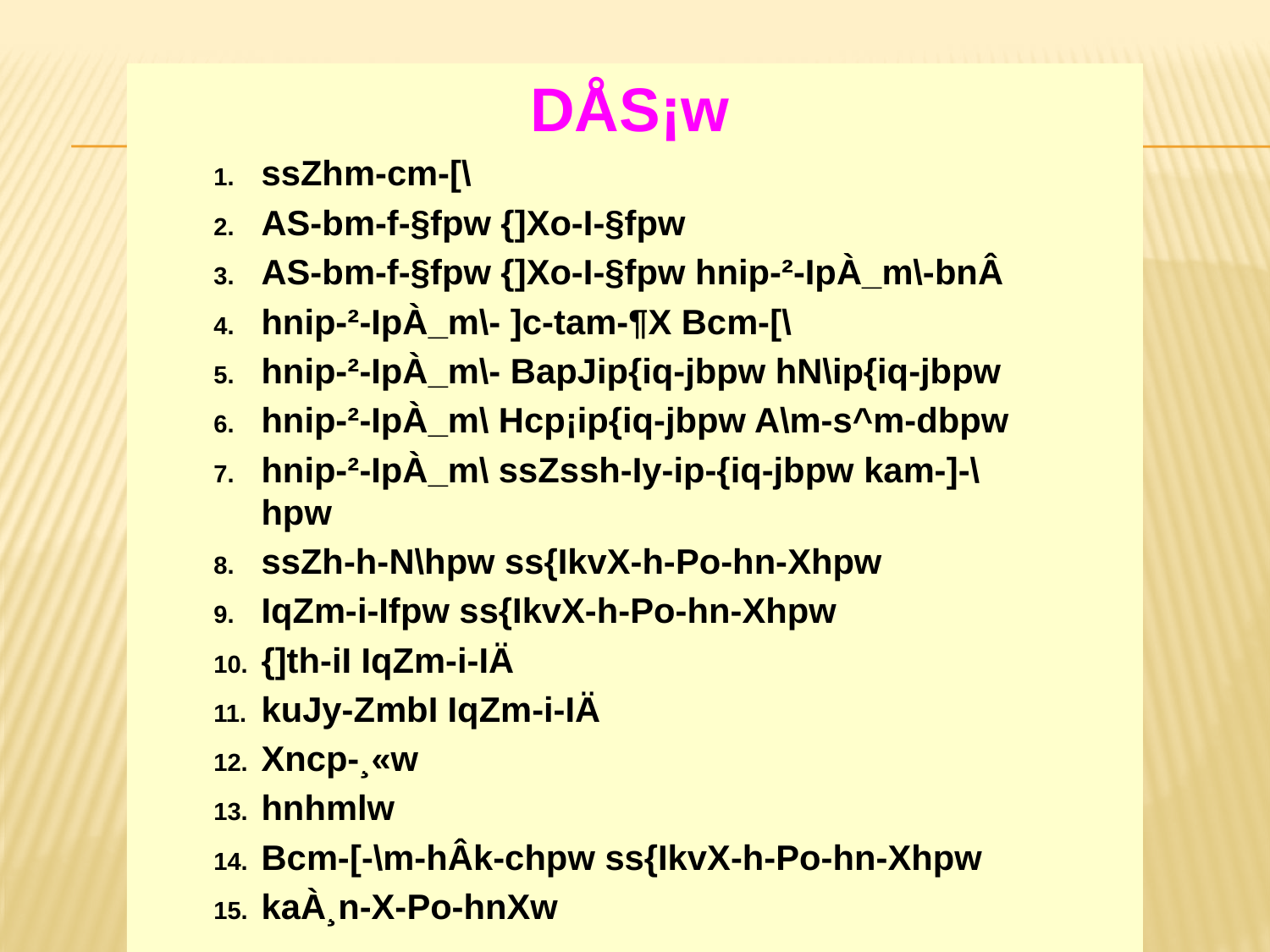

DÅS¡w
ssZhm-cm-[\
AS-bm-f-§fpw {]Xo-I-§fpw
AS-bm-f-§fpw {]Xo-I-§fpw hnip-²-IpÀ_m\-bnÂ
hnip-²-IpÀ_m\- ]c-tam-¶X Bcm-[\
hnip-²-IpÀ_m\- BapJip{iq-jbpw hN\ip{iq-jbpw
hnip-²-IpÀ_m\ Hcp¡ip{iq-jbpw A\m-s^m-dbpw
hnip-²-IpÀ_m\ ssZssh-Iy-ip-{iq-jbpw kam-]-\hpw
ssZh-h-N\hpw ss{IkvX-h-Po-hn-Xhpw
IqZm-i-Ifpw ss{IkvX-h-Po-hn-Xhpw
{]th-iI IqZm-i-IÄ
kuJy-ZmbI IqZm-i-IÄ
Xncp-¸«w
hnhmlw
Bcm-[-\m-hÂk-chpw ss{IkvX-h-Po-hn-Xhpw
kaÀ¸n-X-Po-hnXw